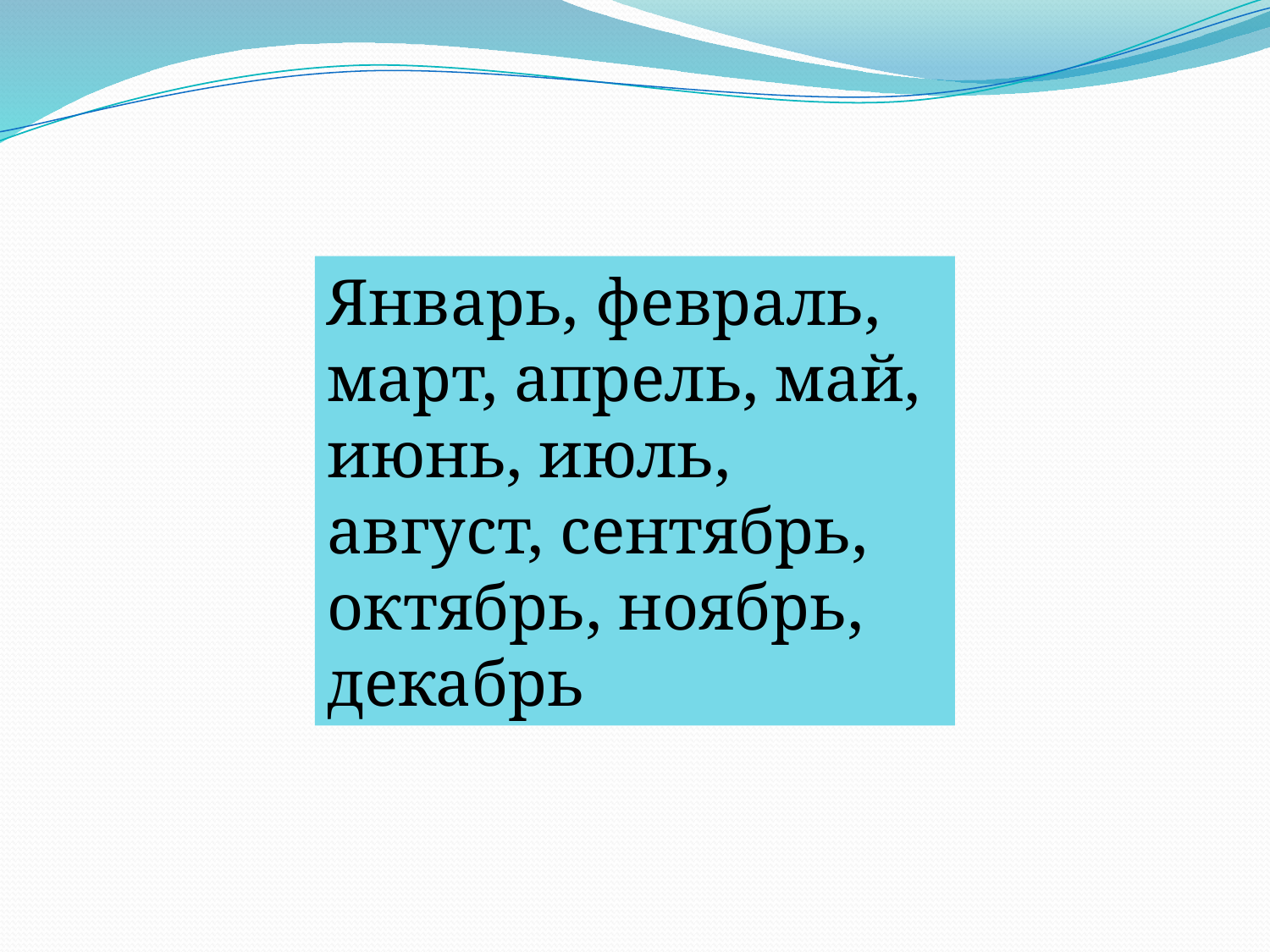

Январь, февраль, март, апрель, май, июнь, июль, август, сентябрь, октябрь, ноябрь, декабрь